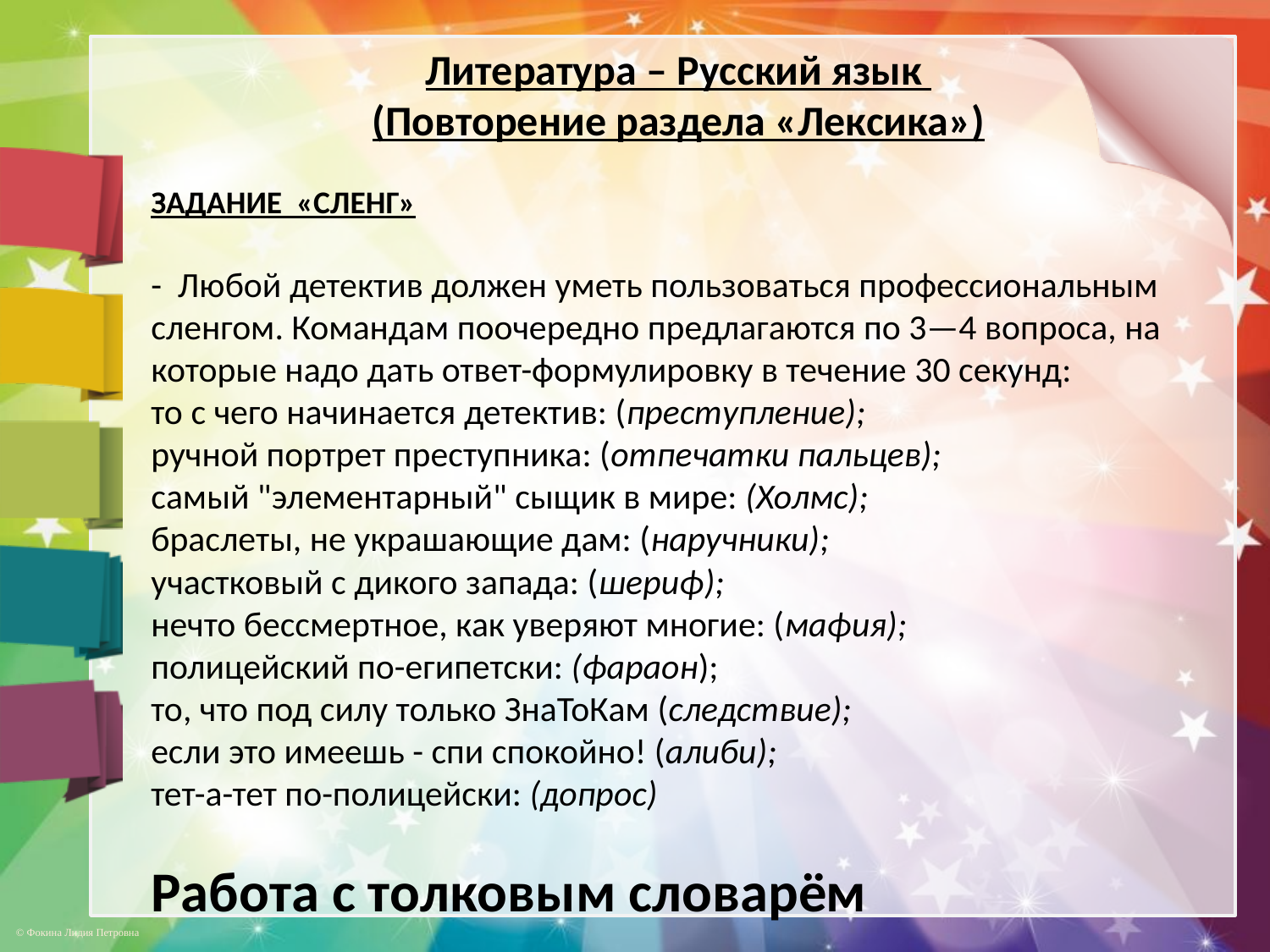

Литература – Русский язык
(Повторение раздела «Лексика»)

ЗАДАНИЕ  «СЛЕНГ»

-  Любой детектив должен уметь пользоваться профессиональным сленгом. Командам поочередно предлагаются по 3—4 вопроса, на которые надо дать ответ-формулировку в течение 30 секунд:
то с чего начинается детектив: (преступление);
ручной портрет преступника: (отпечатки пальцев);
самый "элементарный" сыщик в мире: (Холмс);
браслеты, не украшающие дам: (наручники);
участковый с дикого запада: (шериф);
нечто бессмертное, как уверяют многие: (мафия);
полицейский по-египетски: (фараон);
то, что под силу только ЗнаТоКам (следствие);
если это имеешь - спи спокойно! (алиби);
тет-а-тет по-полицейски: (допрос)

Работа с толковым словарём